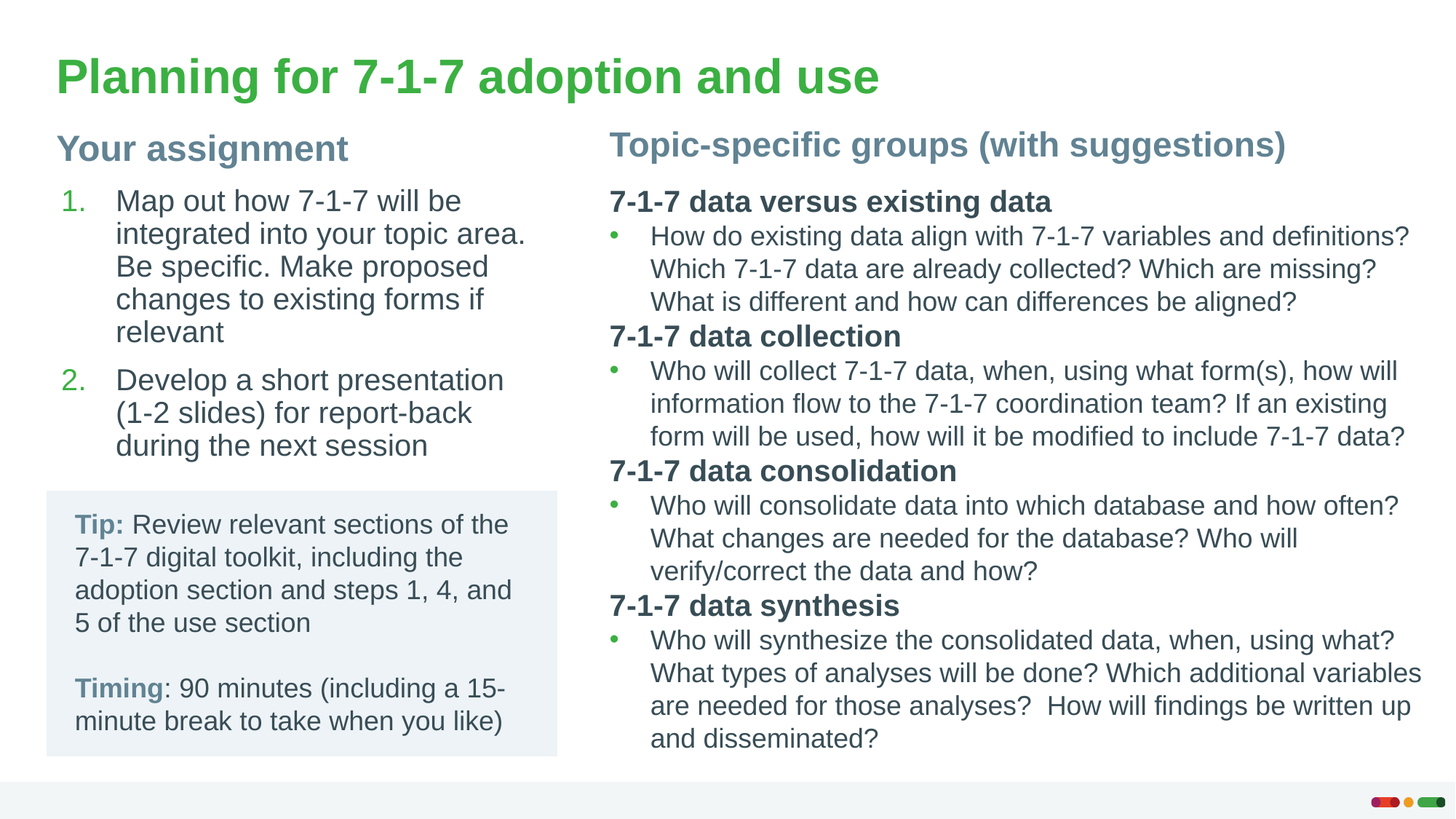

Planning for 7-1-7 adoption and use
Your assignment
Topic-specific groups (with suggestions)

7-1-7 data versus existing data
How do existing data align with 7-1-7 variables and definitions?  Which 7-1-7 data are already collected? Which are missing? What is different and how can differences be aligned?
7-1-7 data collection
Who will collect 7-1-7 data, when, using what form(s), how will information flow to the 7-1-7 coordination team? If an existing form will be used, how will it be modified to include 7-1-7 data?
7-1-7 data consolidation
Who will consolidate data into which database and how often? What changes are needed for the database? Who will verify/correct the data and how?
7-1-7 data synthesis
Who will synthesize the consolidated data, when, using what? What types of analyses will be done? Which additional variables are needed for those analyses?  How will findings be written up and disseminated?

Map out how 7-1-7 will be integrated into your topic area. Be specific. Make proposed  changes to existing forms if relevant
Develop a short presentation (1-2 slides) for report-back during the next session

Tip: Review relevant sections of the 7-1-7 digital toolkit, including the adoption section and steps 1, 4, and 5 of the use section

Timing: 90 minutes (including a 15-minute break to take when you like)